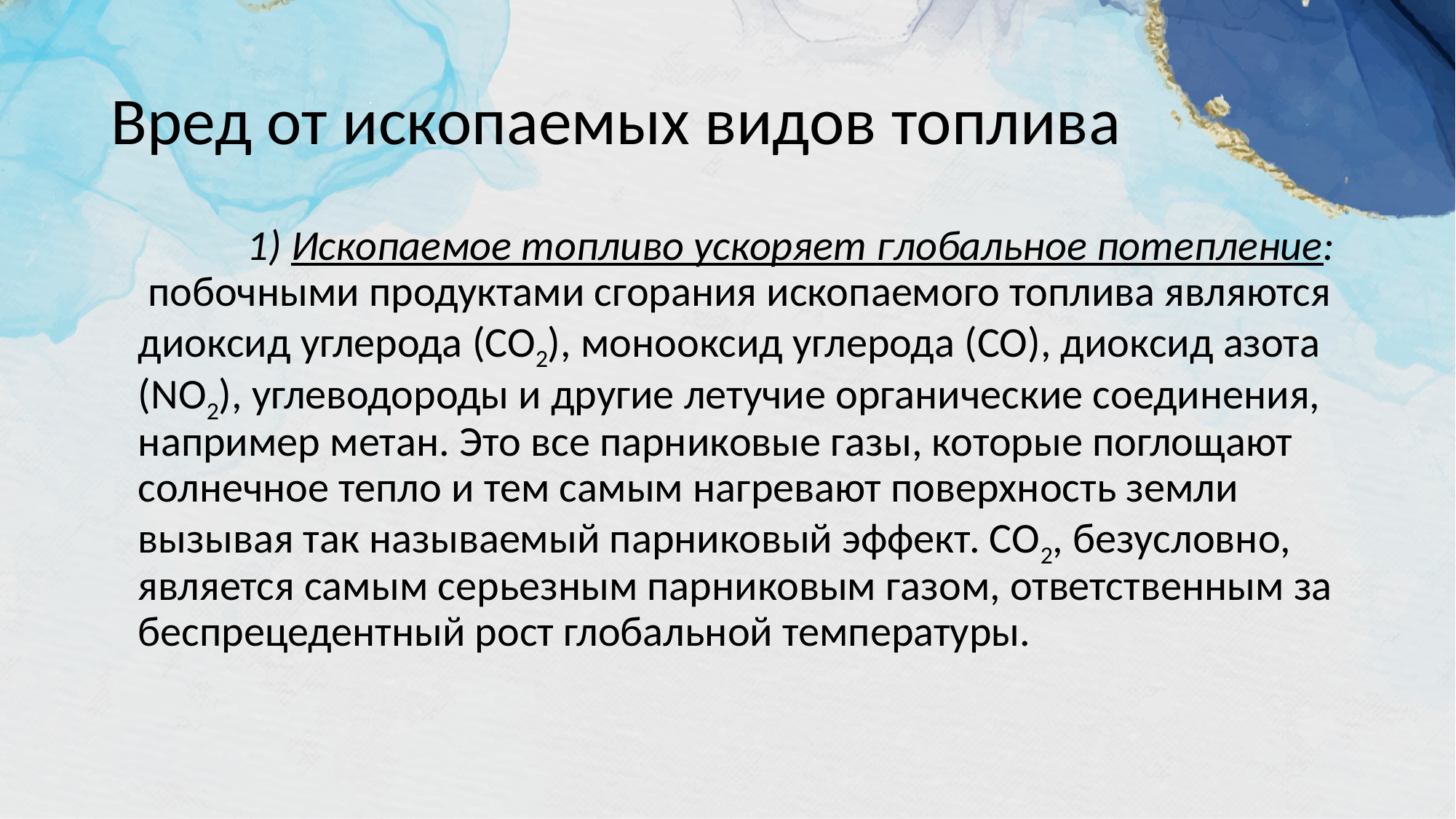

# Вред от ископаемых видов топлива
		1) Ископаемое топливо ускоряет глобальное потепление:  побочными продуктами сгорания ископаемого топлива являются диоксид углерода (CO2), монооксид углерода (CO), диоксид азота (NO2), углеводороды и другие летучие органические соединения, например метан. Это все парниковые газы, которые поглощают солнечное тепло и тем самым нагревают поверхность земли вызывая так называемый парниковый эффект. CO2, безусловно, является самым серьезным парниковым газом, ответственным за беспрецедентный рост глобальной температуры.